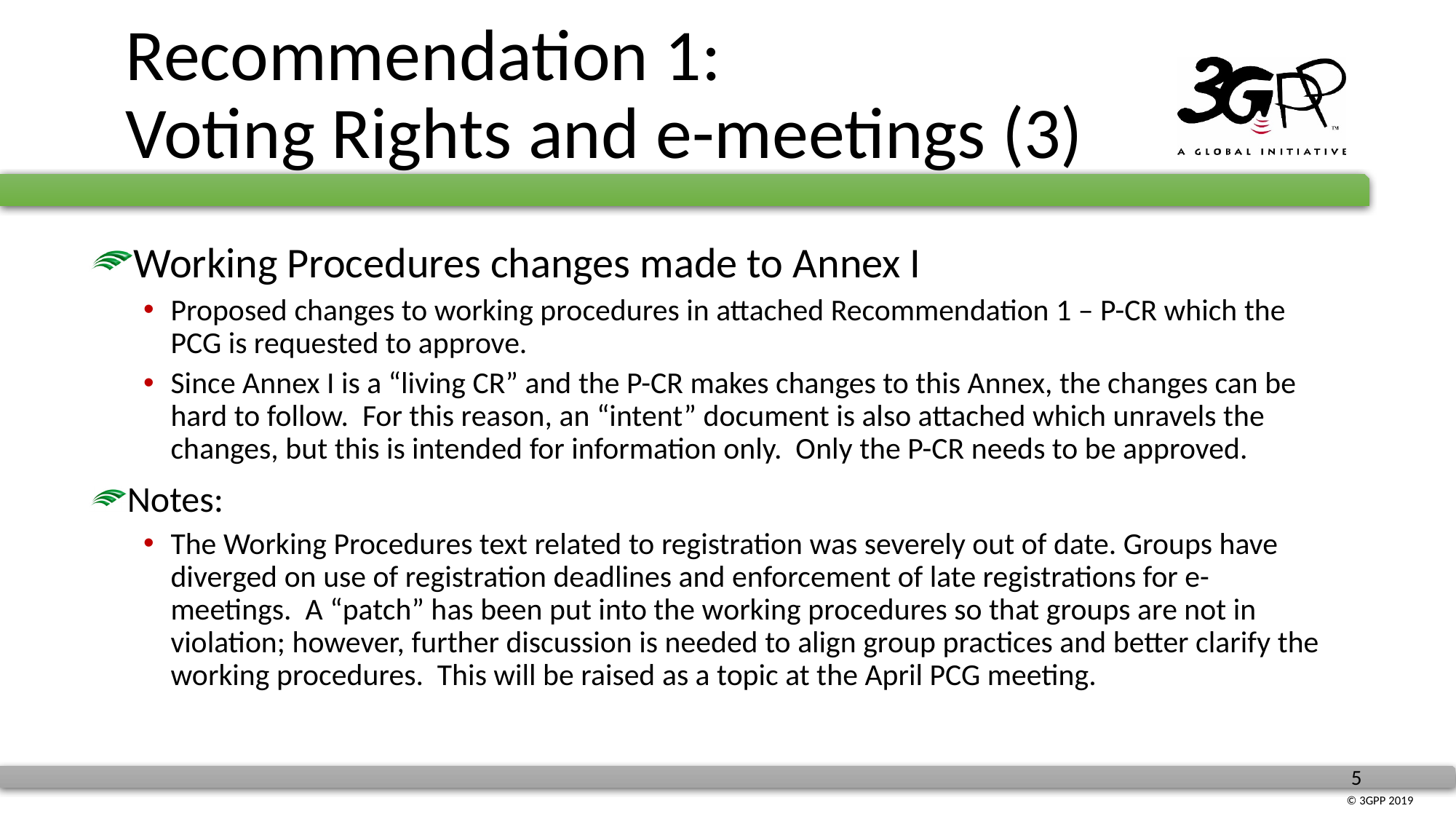

# Recommendation 1: Voting Rights and e-meetings (3)
Working Procedures changes made to Annex I
Proposed changes to working procedures in attached Recommendation 1 – P-CR which the PCG is requested to approve.
Since Annex I is a “living CR” and the P-CR makes changes to this Annex, the changes can be hard to follow.  For this reason, an “intent” document is also attached which unravels the changes, but this is intended for information only.  Only the P-CR needs to be approved.
Notes:
The Working Procedures text related to registration was severely out of date. Groups have diverged on use of registration deadlines and enforcement of late registrations for e-meetings.  A “patch” has been put into the working procedures so that groups are not in violation; however, further discussion is needed to align group practices and better clarify the working procedures.  This will be raised as a topic at the April PCG meeting.